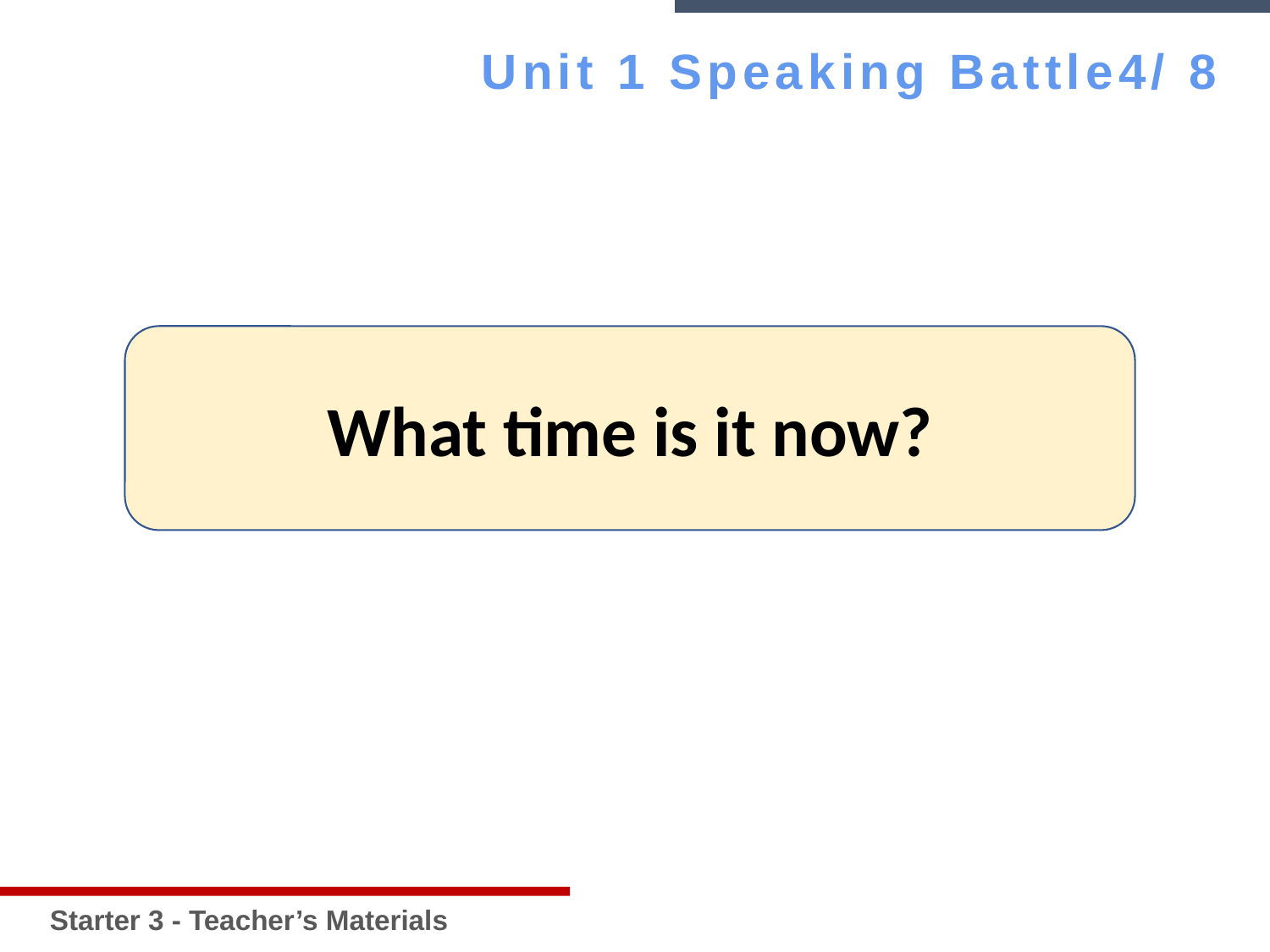

Starter 3 - Teacher’s Materials
Unit 1 Speaking Battle4/ 8
What time is it now?